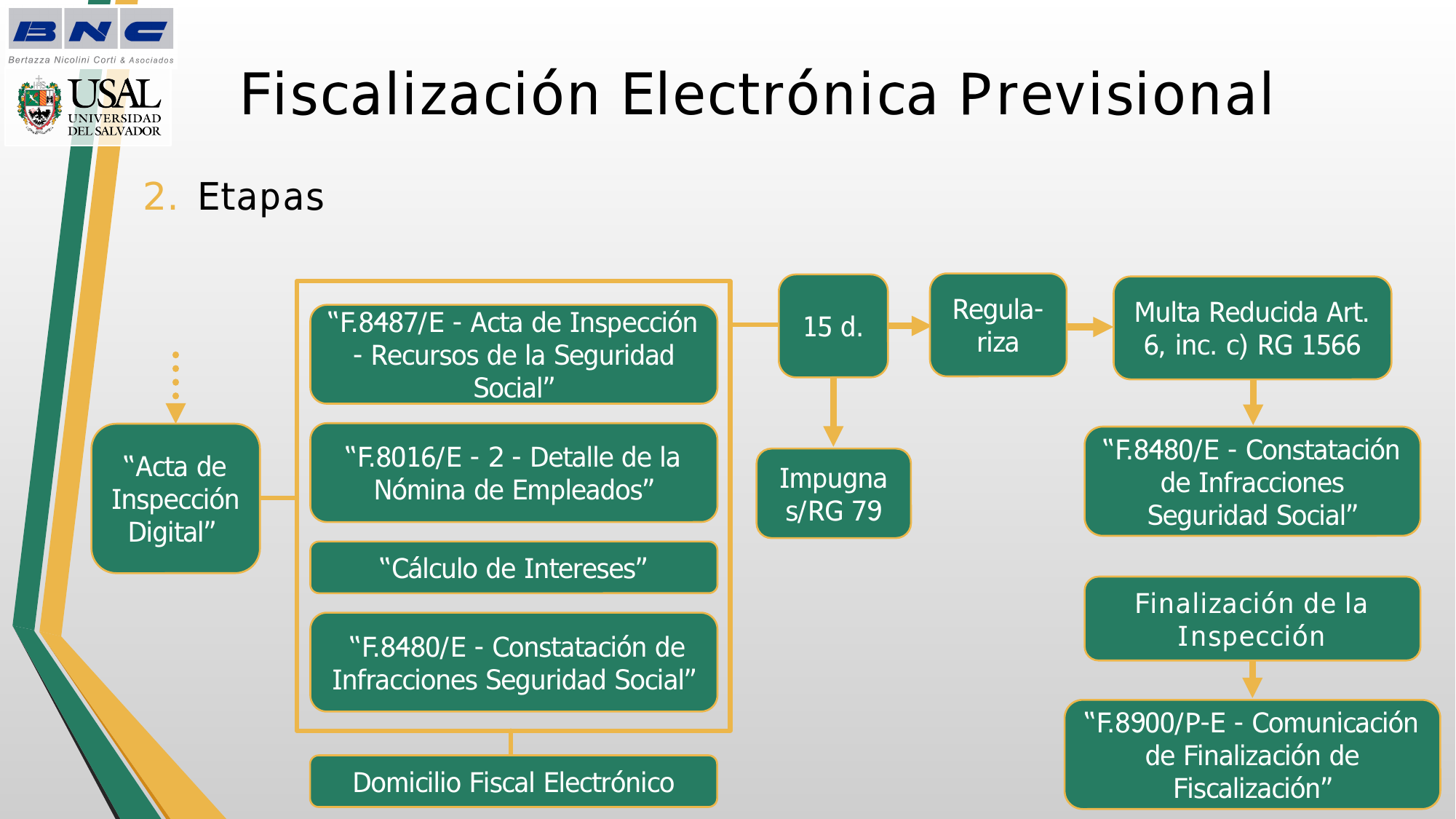

# Fiscalización Electrónica Previsional
Etapas

Regula-riza
15 d.
Multa Reducida Art. 6, inc. c) RG 1566

“F.8487/E - Acta de Inspección - Recursos de la Seguridad Social”
“F.8016/E - 2 - Detalle de la Nómina de Empleados”
“Acta de Inspección Digital”
“F.8480/E - Constatación de Infracciones Seguridad Social”
Impugna s/RG 79
“Cálculo de Intereses”
Finalización de la Inspección
 “F.8480/E - Constatación de Infracciones Seguridad Social”
“F.8900/P-E - Comunicación de Finalización de Fiscalización”
Domicilio Fiscal Electrónico